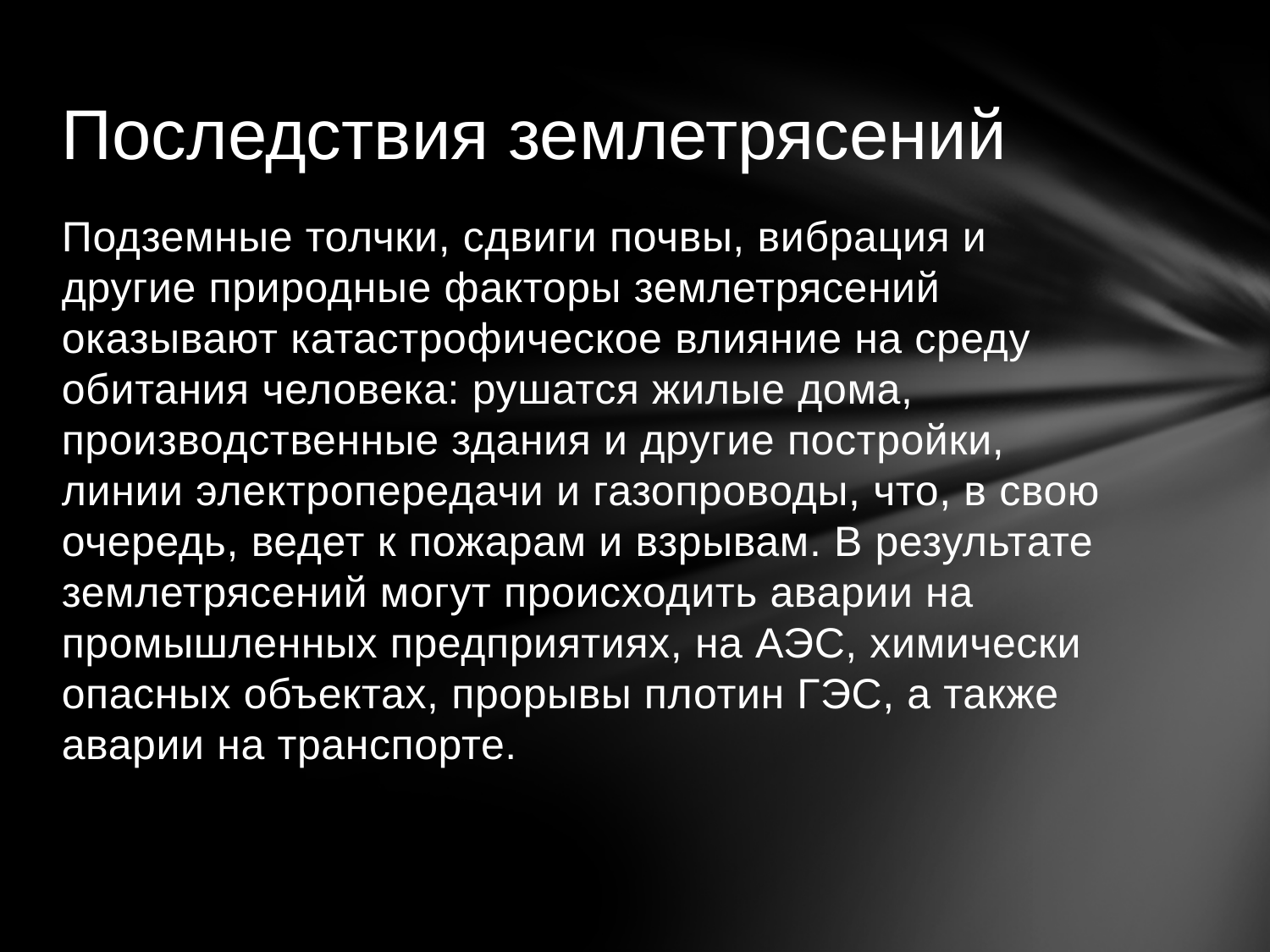

# Последствия землетрясений
Подземные толчки, сдвиги почвы, вибрация и другие природные факторы землетрясений оказывают катастрофическое влияние на среду обитания человека: рушатся жилые дома, производственные здания и другие постройки, линии электропередачи и газопроводы, что, в свою очередь, ведет к пожарам и взрывам. В результате землетрясений могут происходить аварии на промышленных предприятиях, на АЭС, химически опасных объектах, прорывы плотин ГЭС, а также аварии на транспорте.